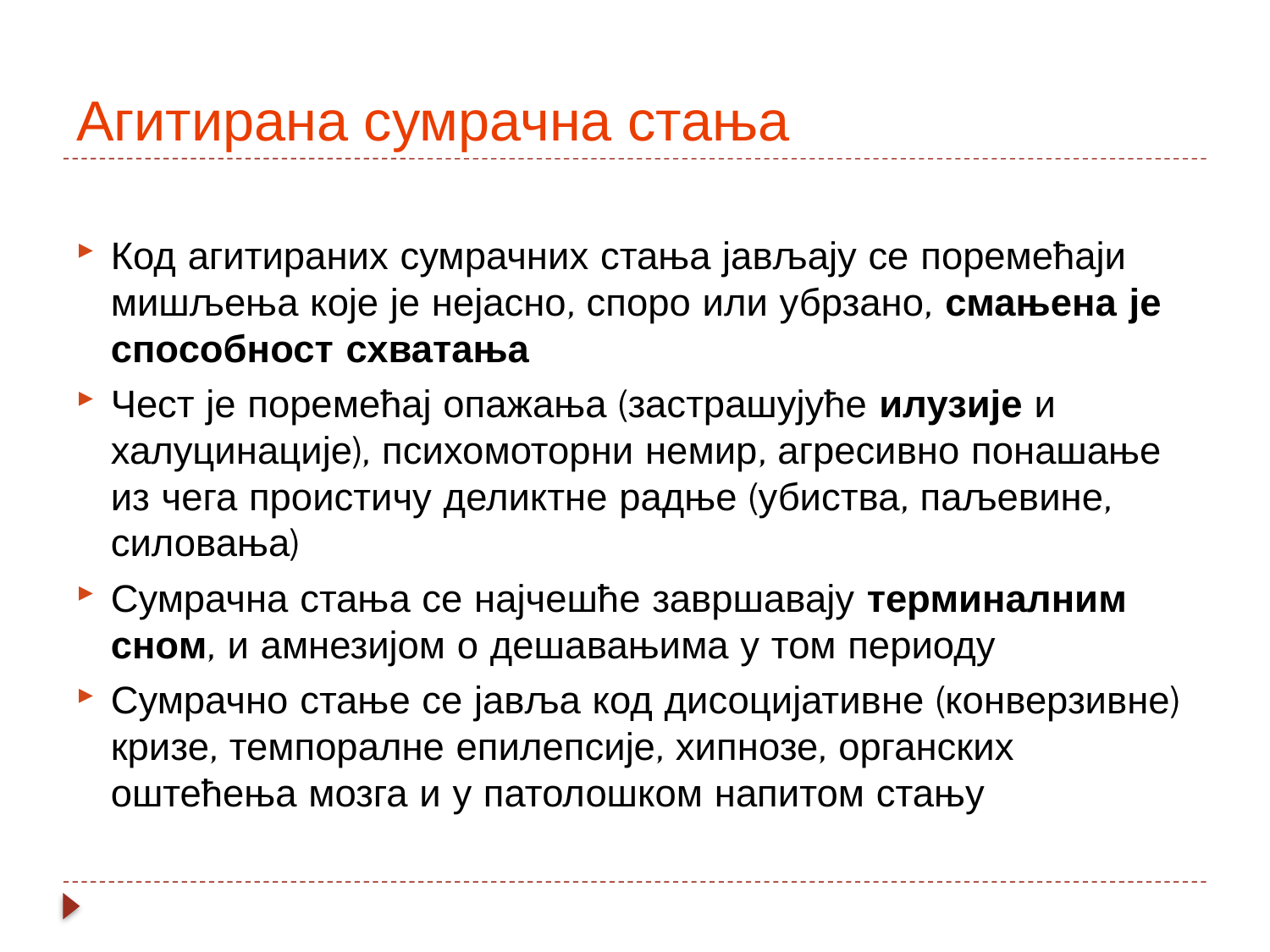

# Агитирана сумрачна стања

Код агитираних сумрачних стања јављају се поремећаји мишљења које је нејасно, споро или убрзано, смањена је способност схватања
Чест је поремећај опажања (застрашујуће илузије и халуцинације), психомоторни немир, агресивно понашање из чега проистичу деликтне радње (убиства, паљевине, силовања)
Сумрачна стања се најчешће завршавају терминалним сном, и амнезијом о дешавањима у том периоду
Сумрачно стање се јавља код дисоцијативне (конверзивне) кризе, темпоралне епилепсије, хипнозе, органских оштећења мозга и у патолошком напитом стању